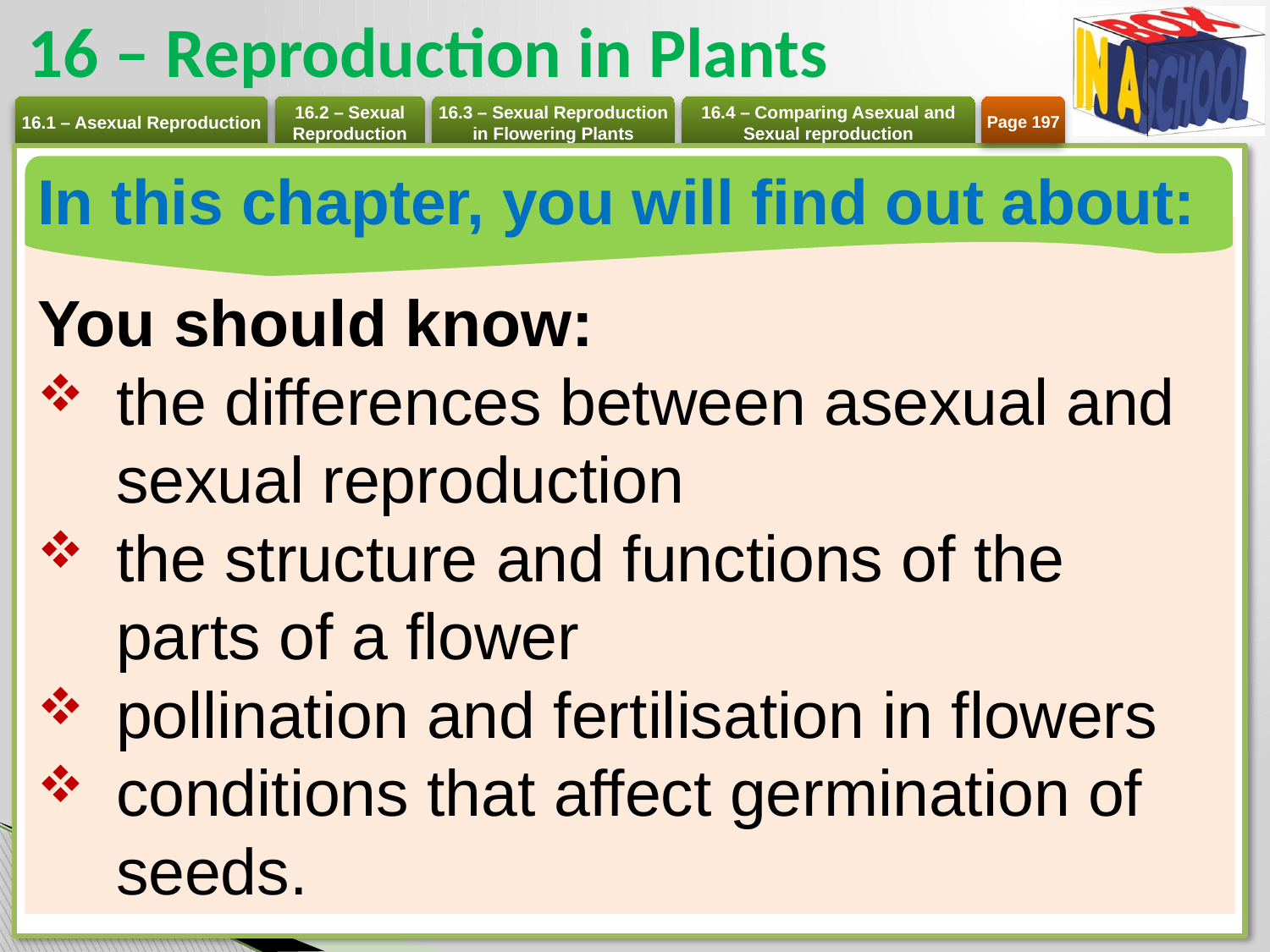

# 16 – Reproduction in Plants
Page 197
In this chapter, you will find out about:
You should know:
the differences between asexual and sexual reproduction
the structure and functions of the parts of a flower
pollination and fertilisation in flowers
conditions that affect germination of seeds.